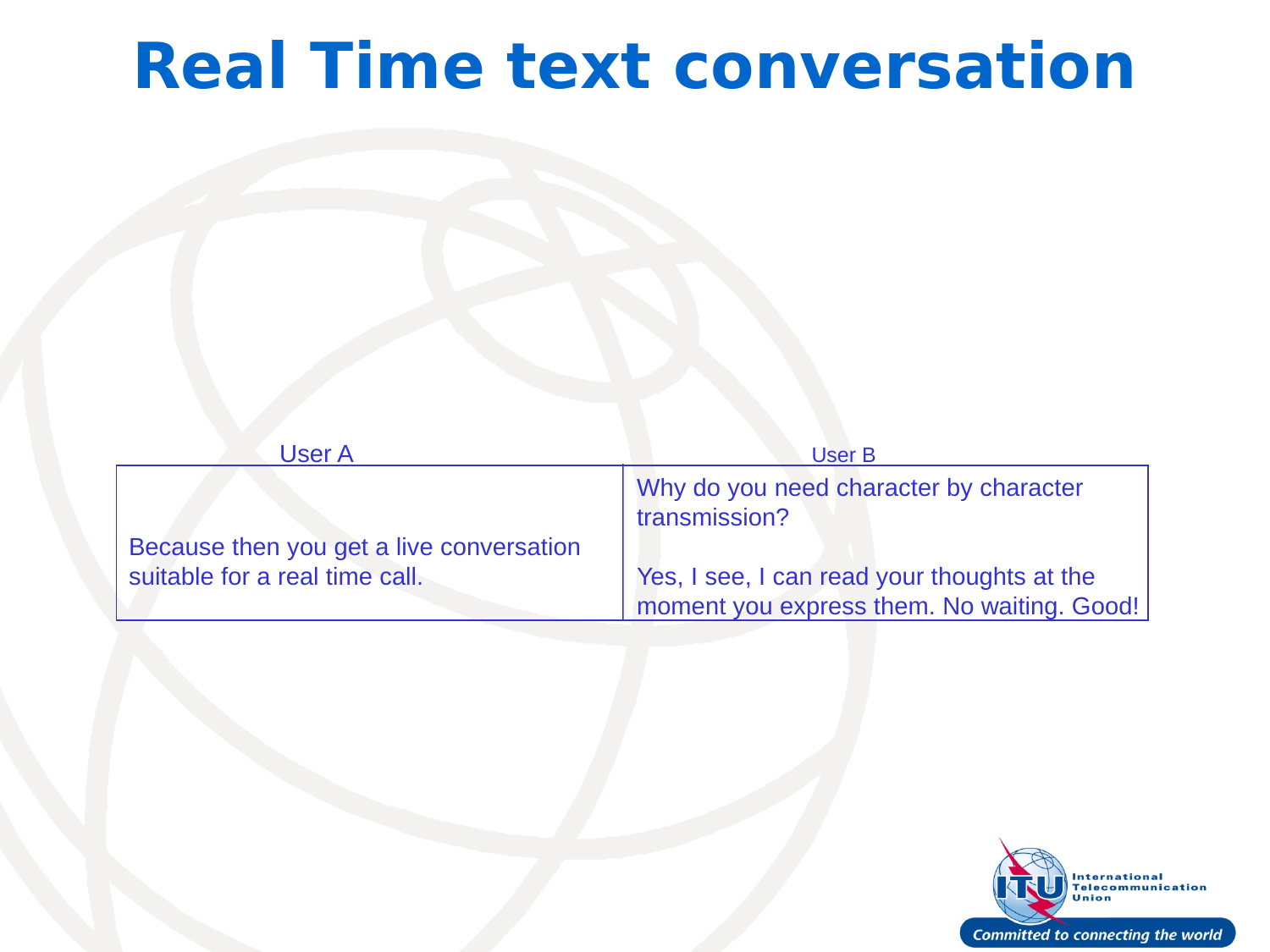

# Real Time text conversation
User A
User B

				Why do you need character by character
				transmission?
Because then you get a live conversation
suitable for a real time call.		Yes, I see, I can read your thoughts at the
				moment you express them. No waiting. Good!